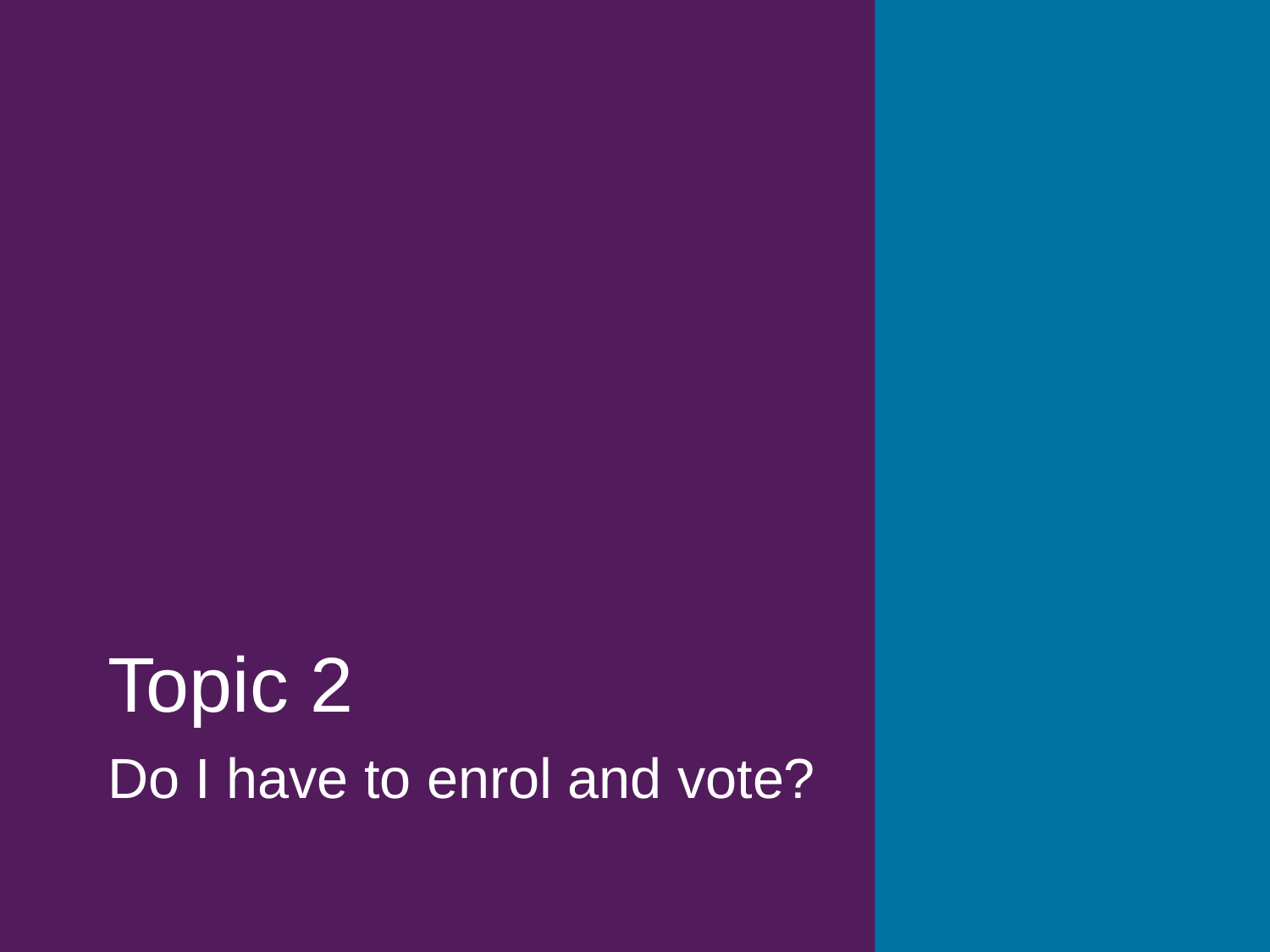

# Topic 2
Do I have to enrol and vote?